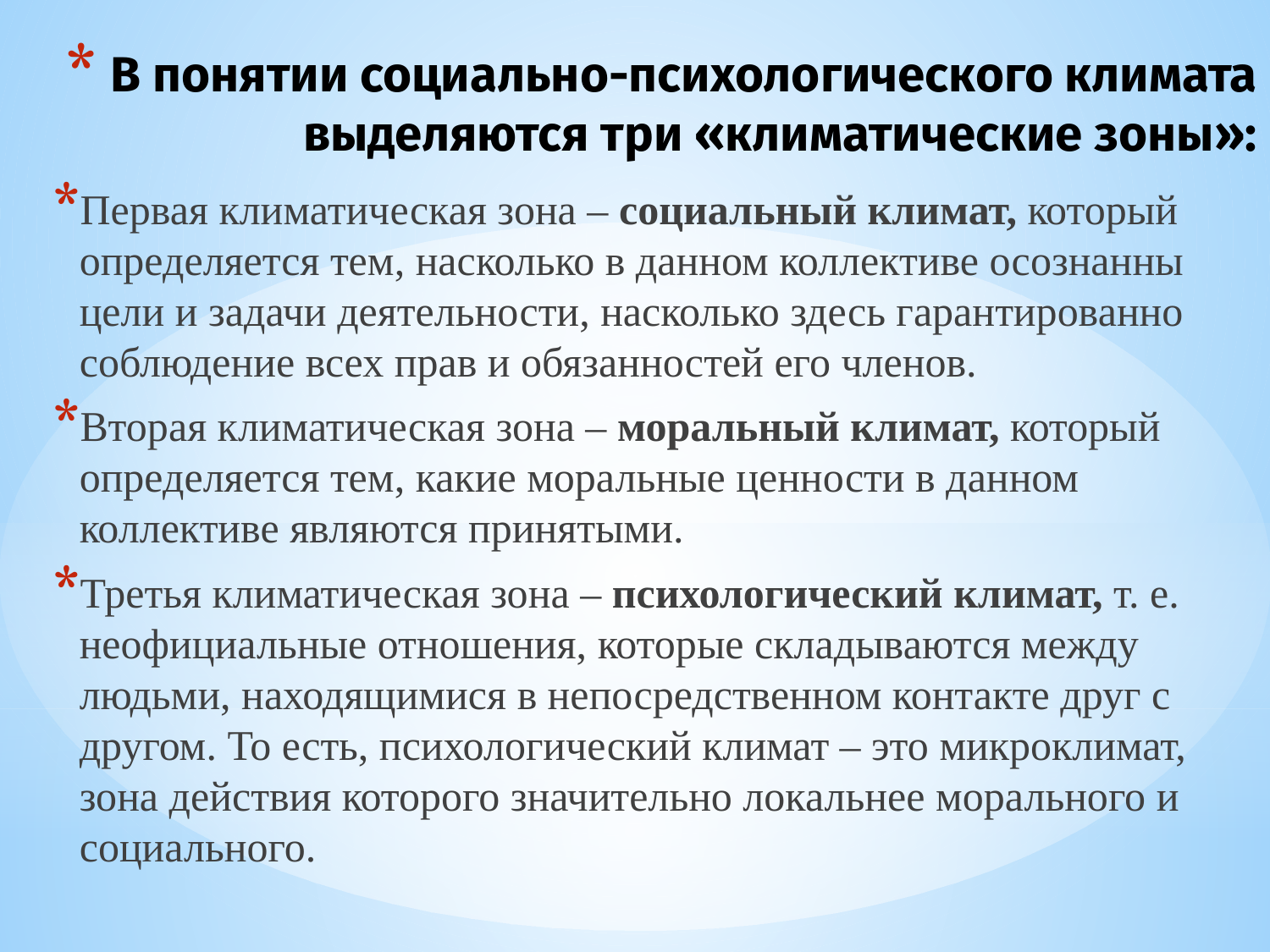

# В понятии социально-психологического климата выделяются три «климатические зоны»:
Первая климатическая зона – социальный климат, который определяется тем, насколько в данном коллективе осознанны цели и задачи деятельности, насколько здесь гарантированно соблюдение всех прав и обязанностей его членов.
Вторая климатическая зона – моральный климат, который определяется тем, какие моральные ценности в данном коллективе являются принятыми.
Третья климатическая зона – психологический климат, т. е. неофициальные отношения, которые складываются между людьми, находящимися в непосредственном контакте друг с другом. То есть, психологический климат – это микроклимат, зона действия которого значительно локальнее морального и социального.